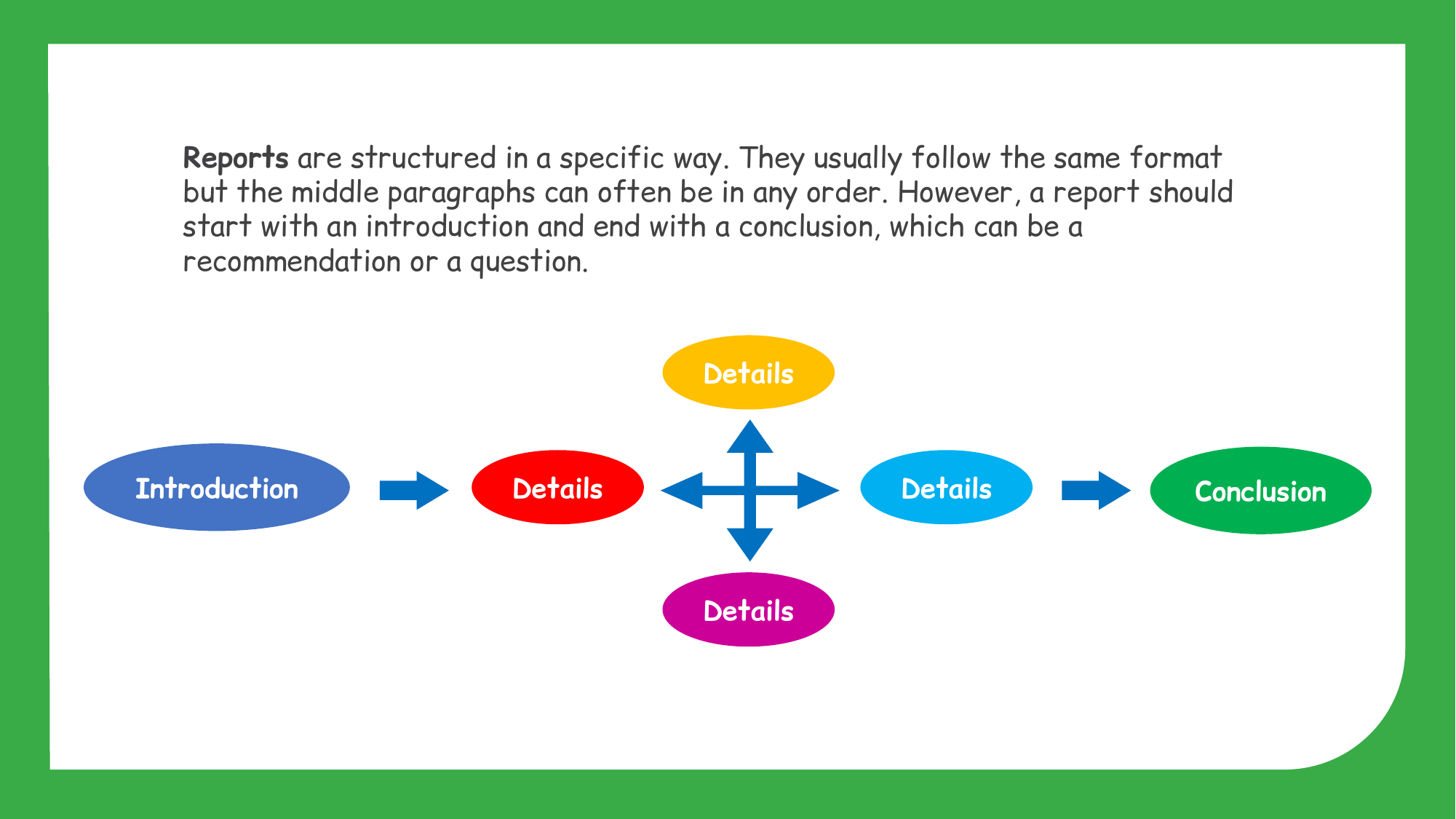

Reports are structured in a specific way. They usually follow the same format but the middle paragraphs can often be in any order. However, a report should start with an introduction and end with a conclusion, which can be a recommendation or a question.
Details

Introduction
Conclusion
Details
Details

Details